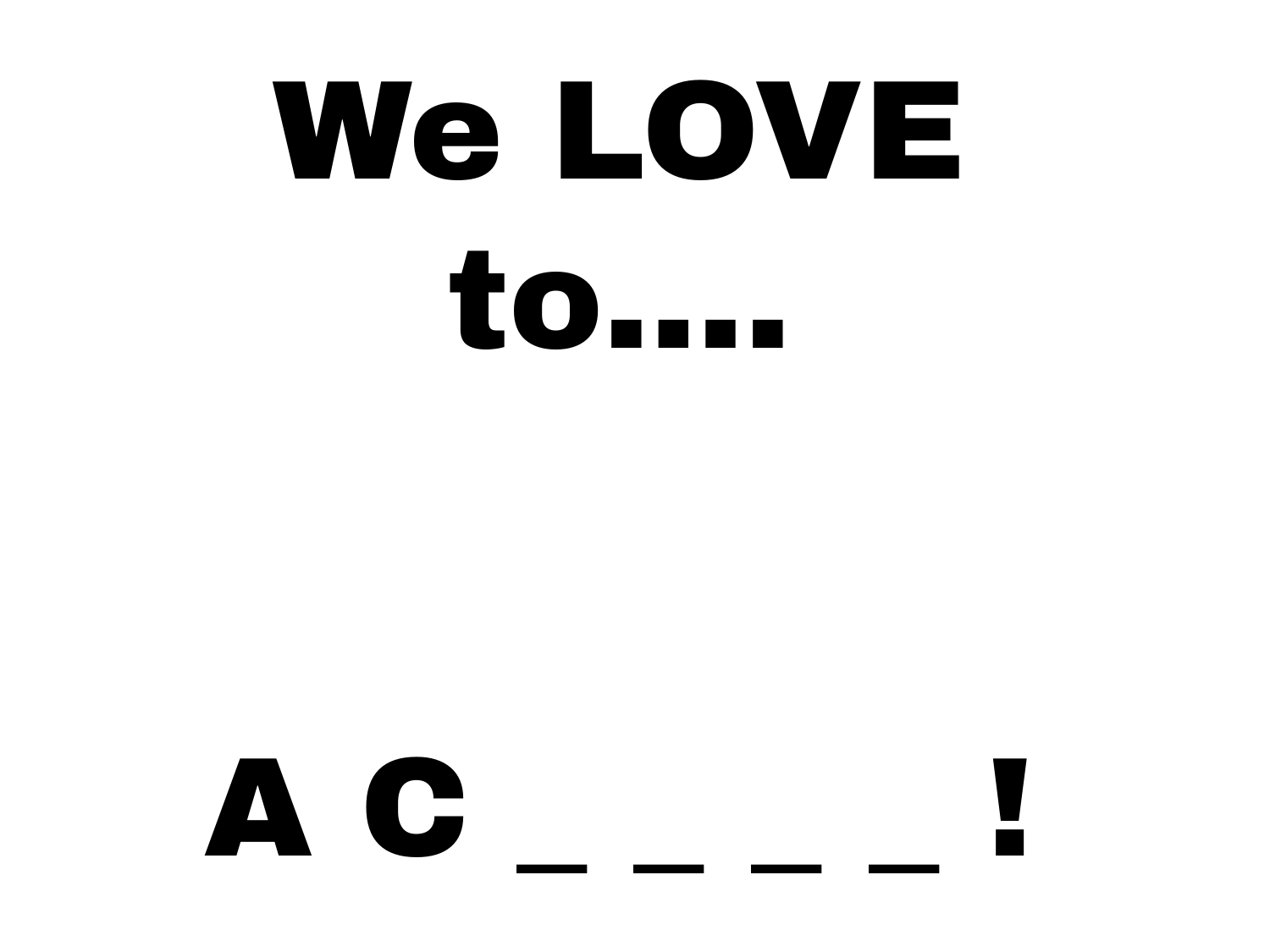

We LOVE to….

A C _ _ _ _ !